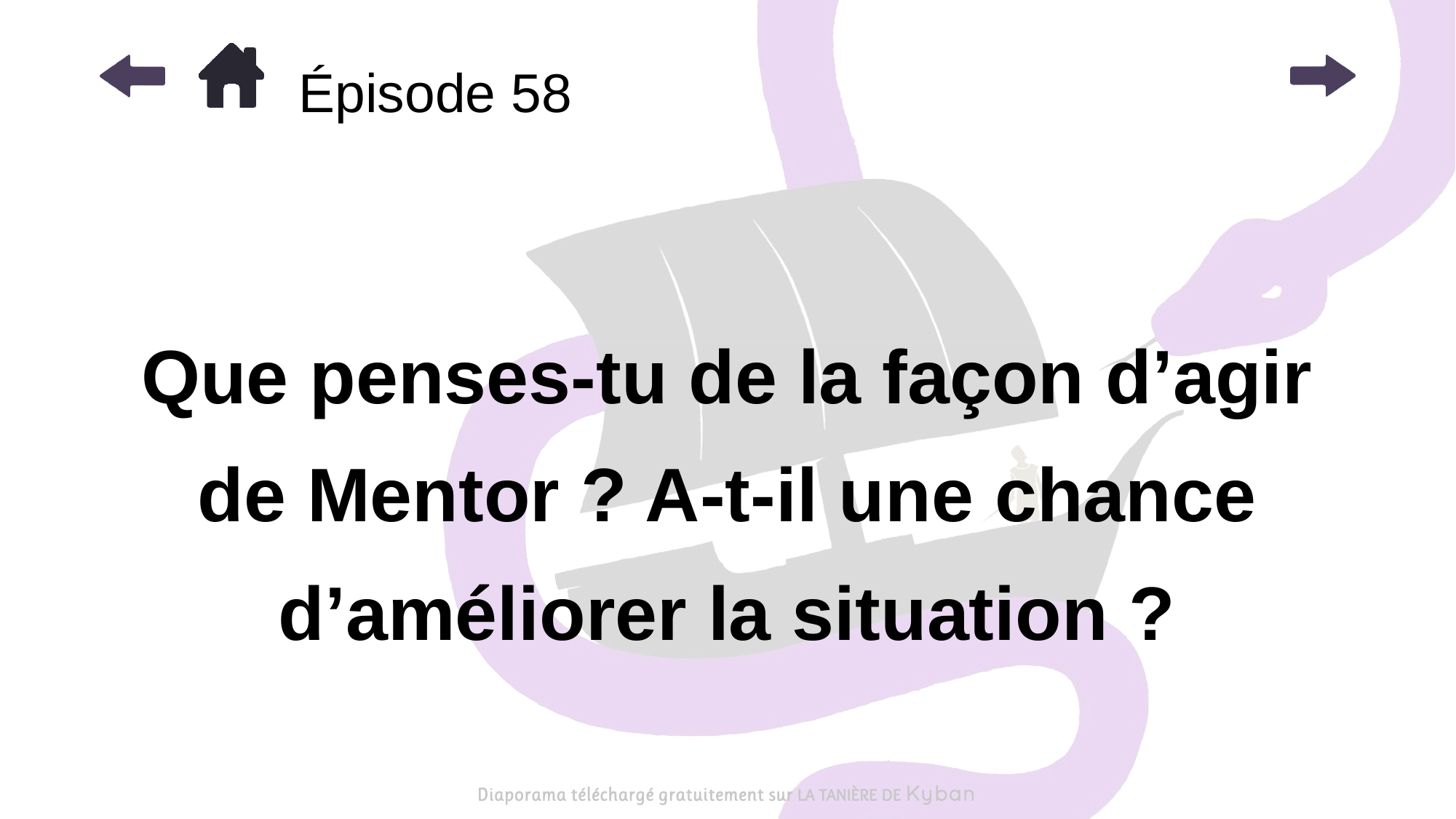

# Épisode 58
Que penses-tu de la façon d’agir de Mentor ? A-t-il une chance d’améliorer la situation ?